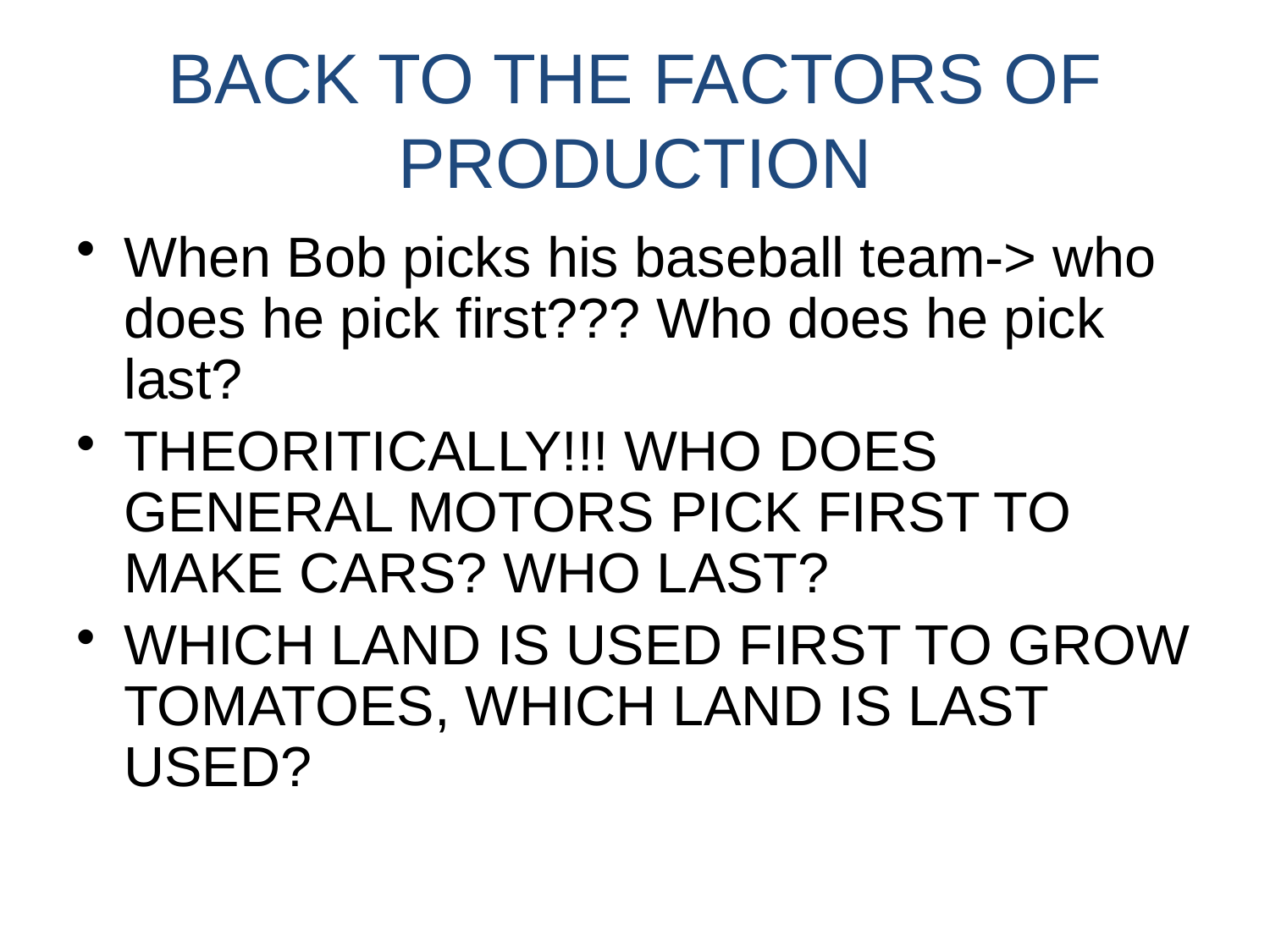

BACK TO THE FACTORS OF PRODUCTION
When Bob picks his baseball team-> who does he pick first??? Who does he pick last?
THEORITICALLY!!! WHO DOES GENERAL MOTORS PICK FIRST TO MAKE CARS? WHO LAST?
WHICH LAND IS USED FIRST TO GROW TOMATOES, WHICH LAND IS LAST USED?